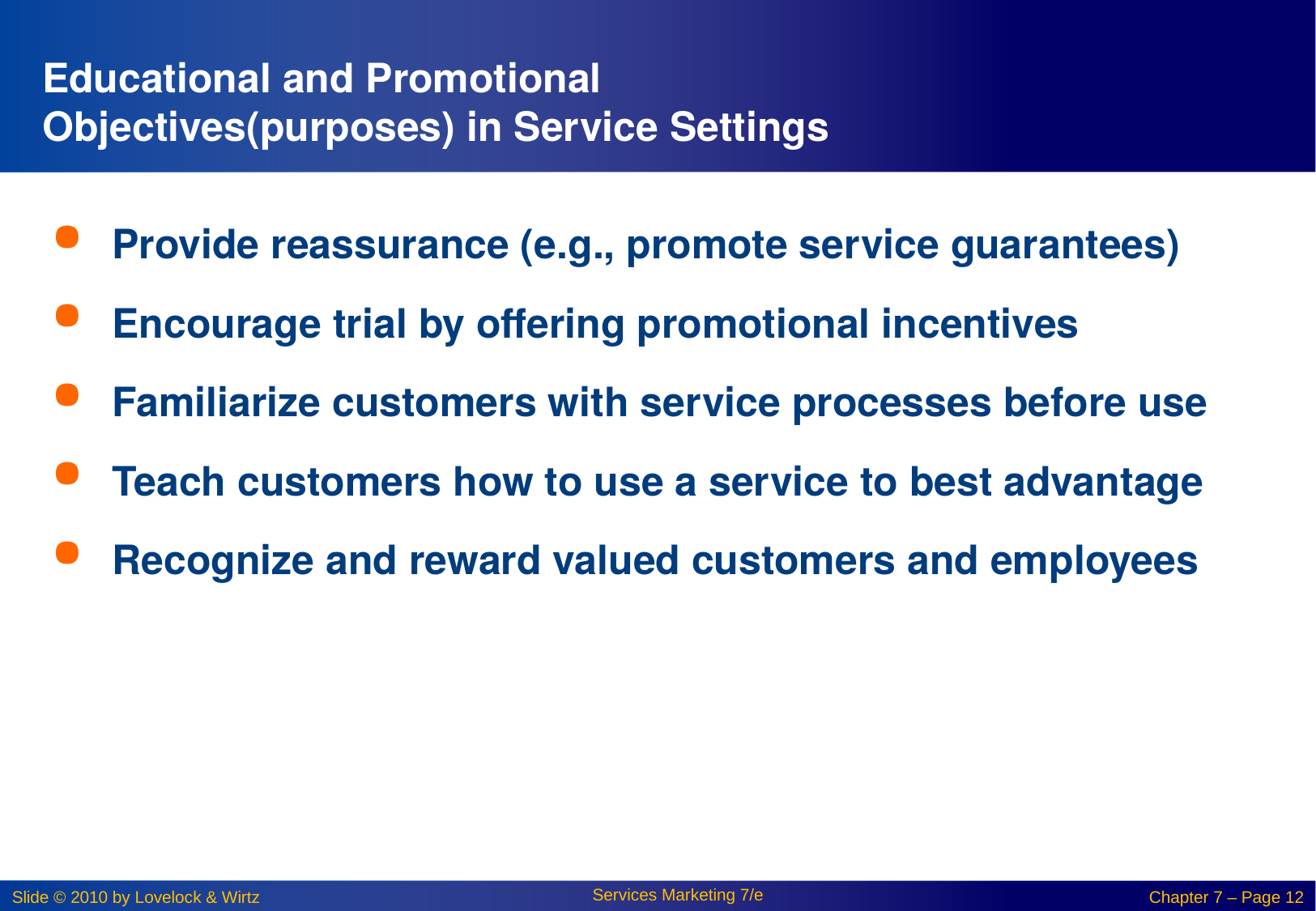

# Educational and Promotional Objectives(purposes) in Service Settings
Provide reassurance (e.g., promote service guarantees)
Encourage trial by offering promotional incentives
Familiarize customers with service processes before use
Teach customers how to use a service to best advantage
Recognize and reward valued customers and employees